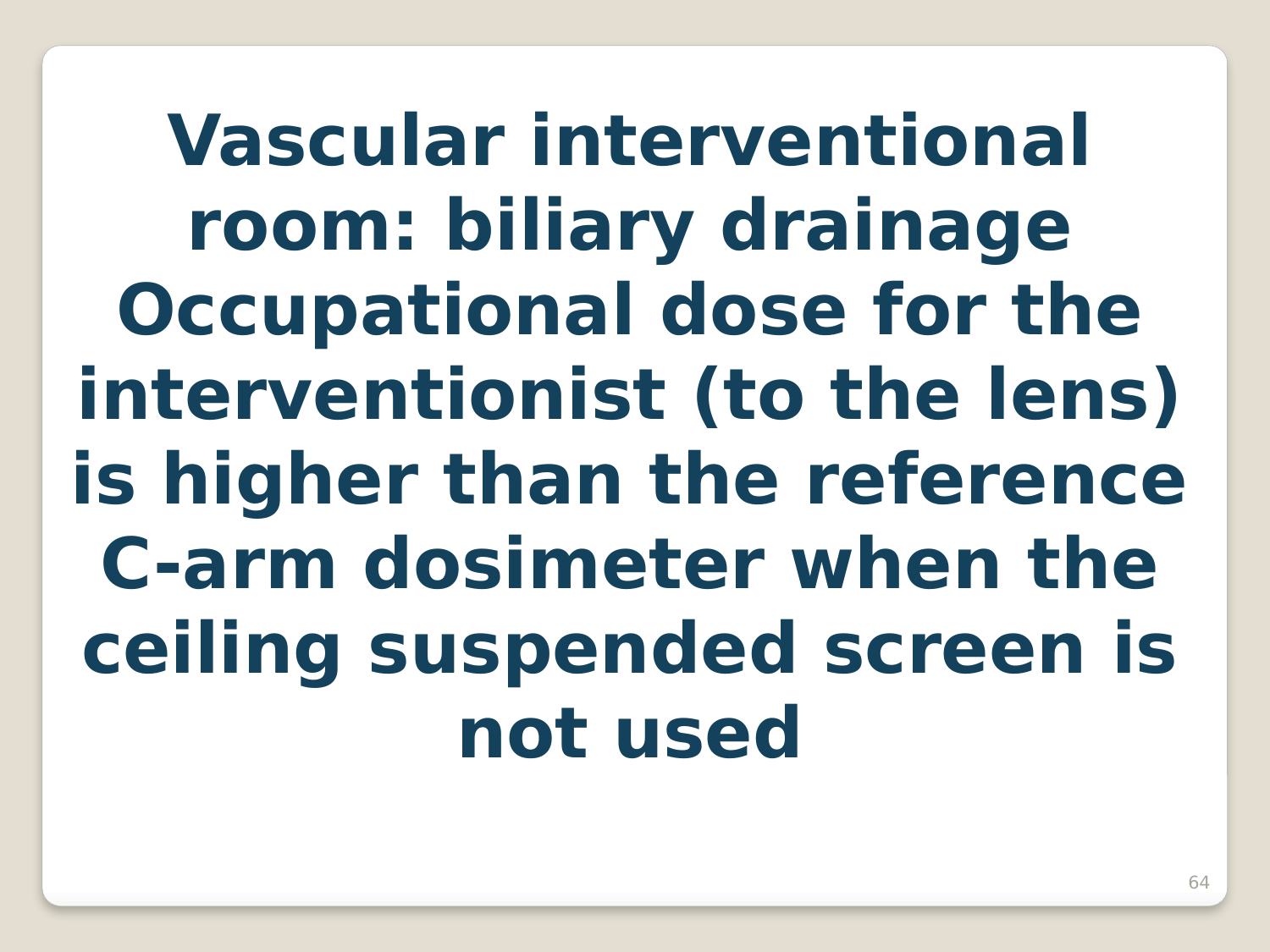

Vascular interventional room: biliary drainage
Occupational dose for the interventionist (to the lens) is higher than the reference C-arm dosimeter when the ceiling suspended screen is not used
64